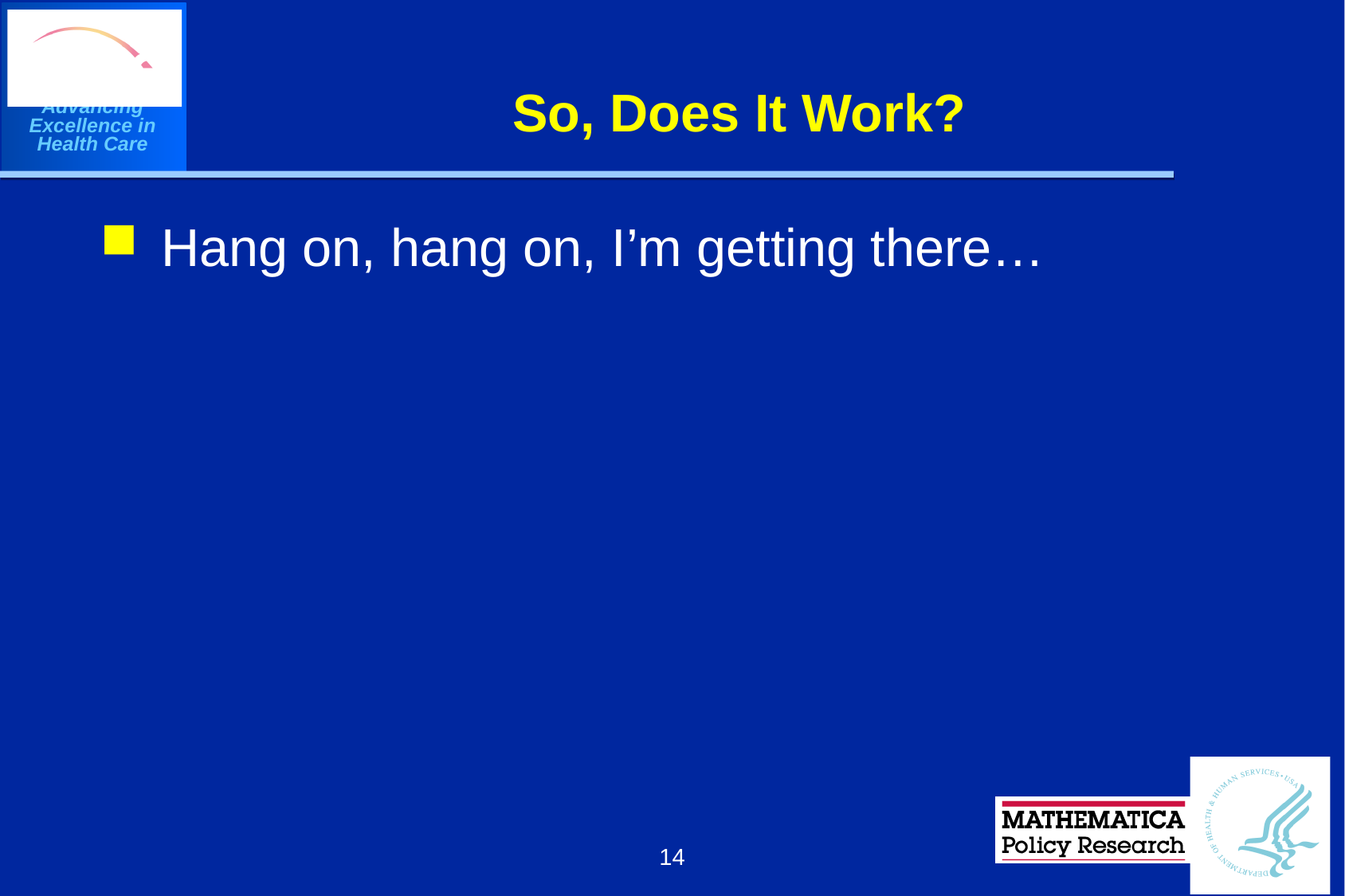

# So, Does It Work?
Hang on, hang on, I’m getting there…
14